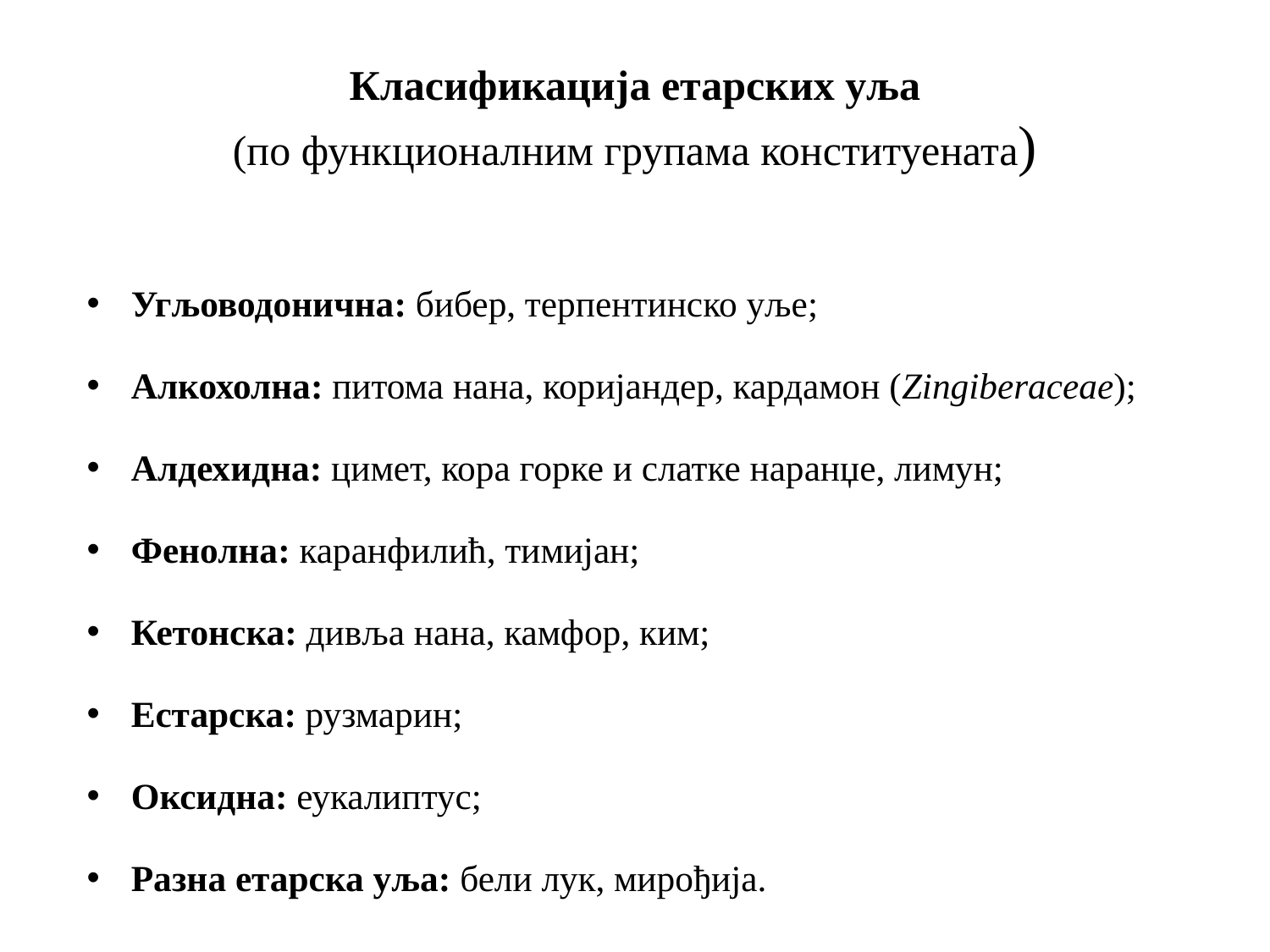

# Класификација етарских уља (по функционалним групама конституената)
Угљоводонична: бибер, терпентинско уље;
Алкохолна: питома нана, коријандер, кардамон (Zingiberaceae);
Алдехидна: цимет, кора горке и слатке наранџе, лимун;
Фенолна: каранфилић, тимијан;
Кетонска: дивља нана, камфор, ким;
Естарска: рузмарин;
Оксидна: еукалиптус;
Разна етарска уља: бели лук, мирођија.